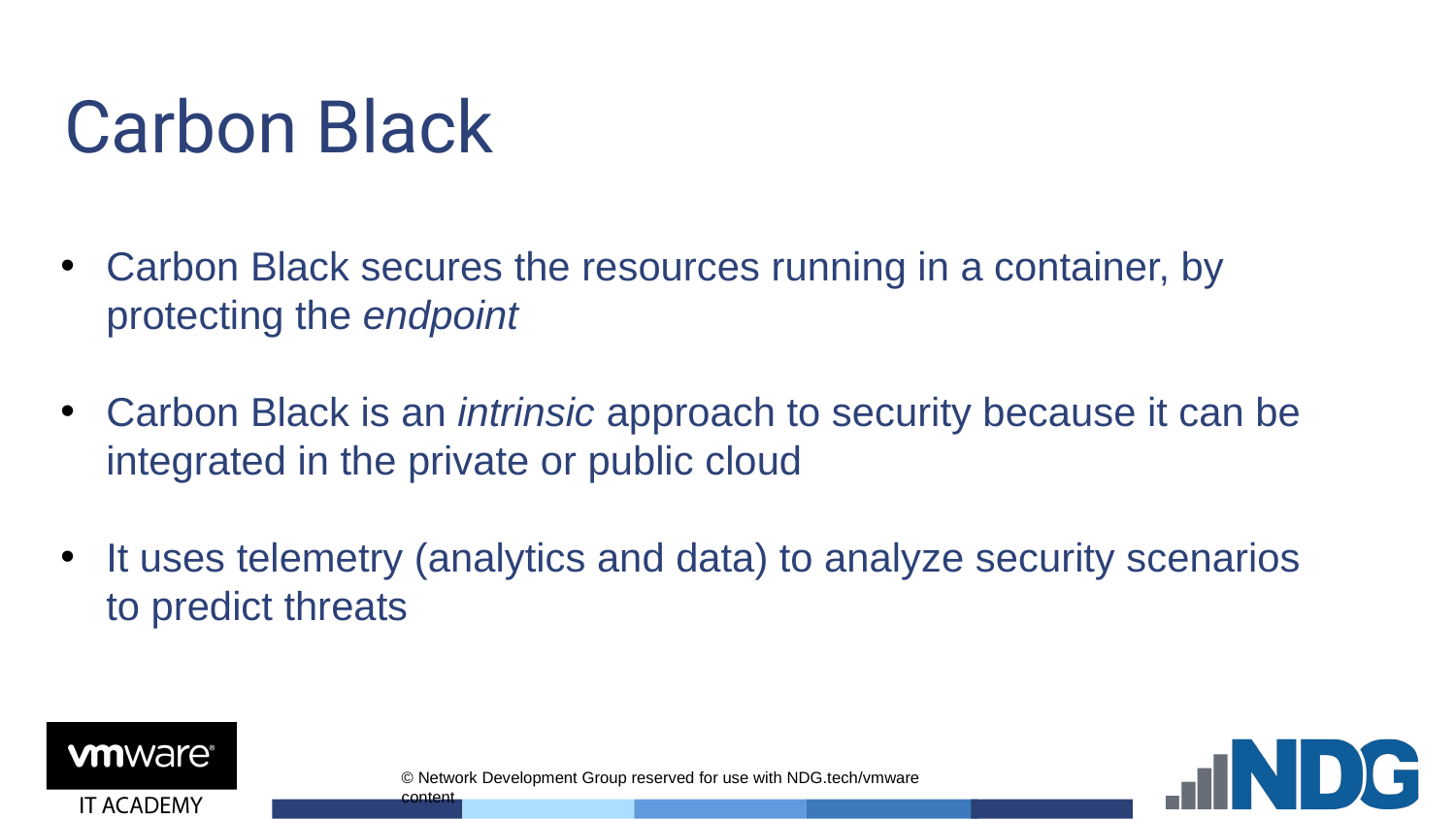

# Carbon Black
Carbon Black secures the resources running in a container, by protecting the endpoint

Carbon Black is an intrinsic approach to security because it can be integrated in the private or public cloud

It uses telemetry (analytics and data) to analyze security scenarios to predict threats